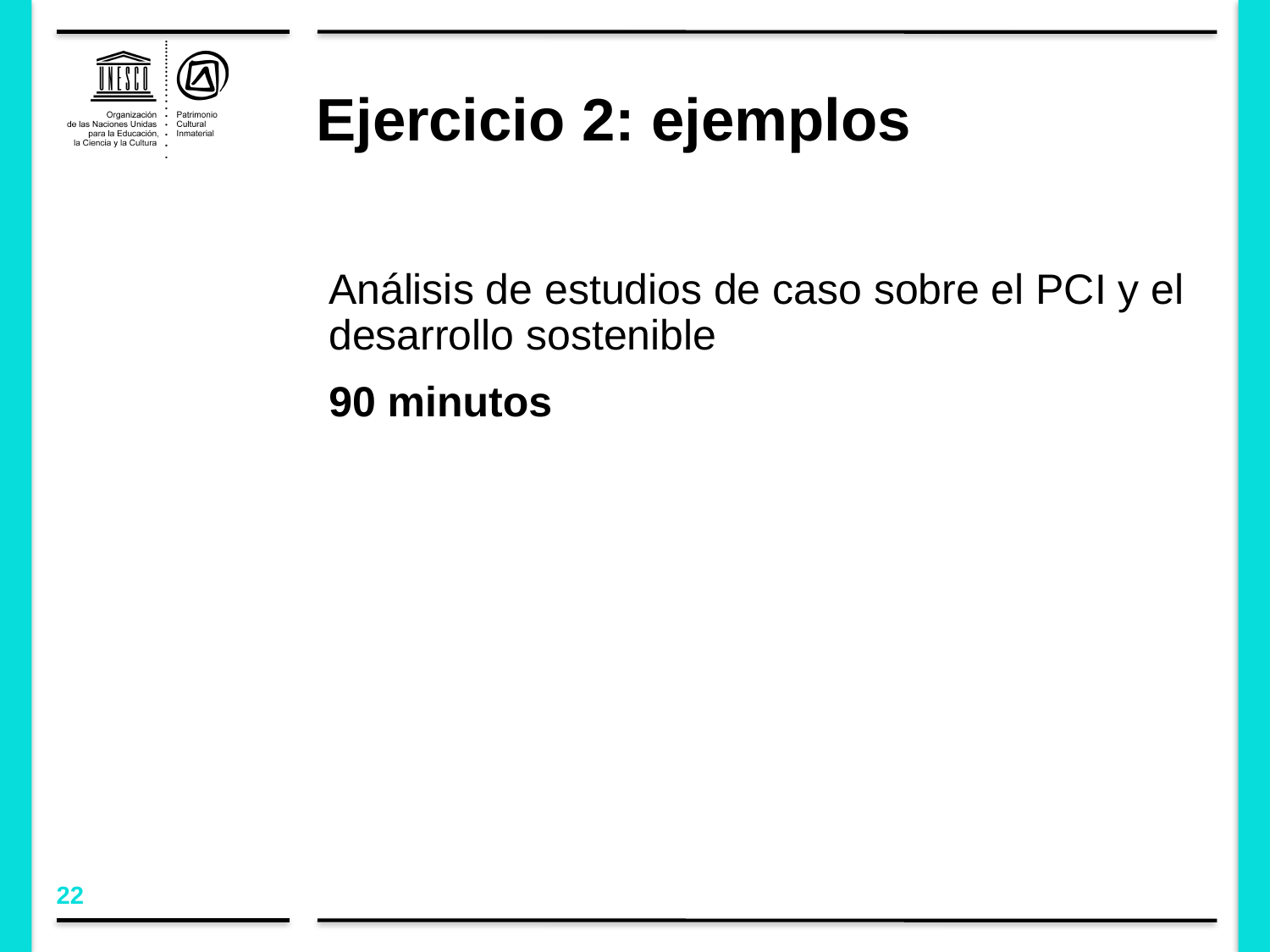

# Ejercicio 2: ejemplos
Análisis de estudios de caso sobre el PCI y el desarrollo sostenible
90 minutos